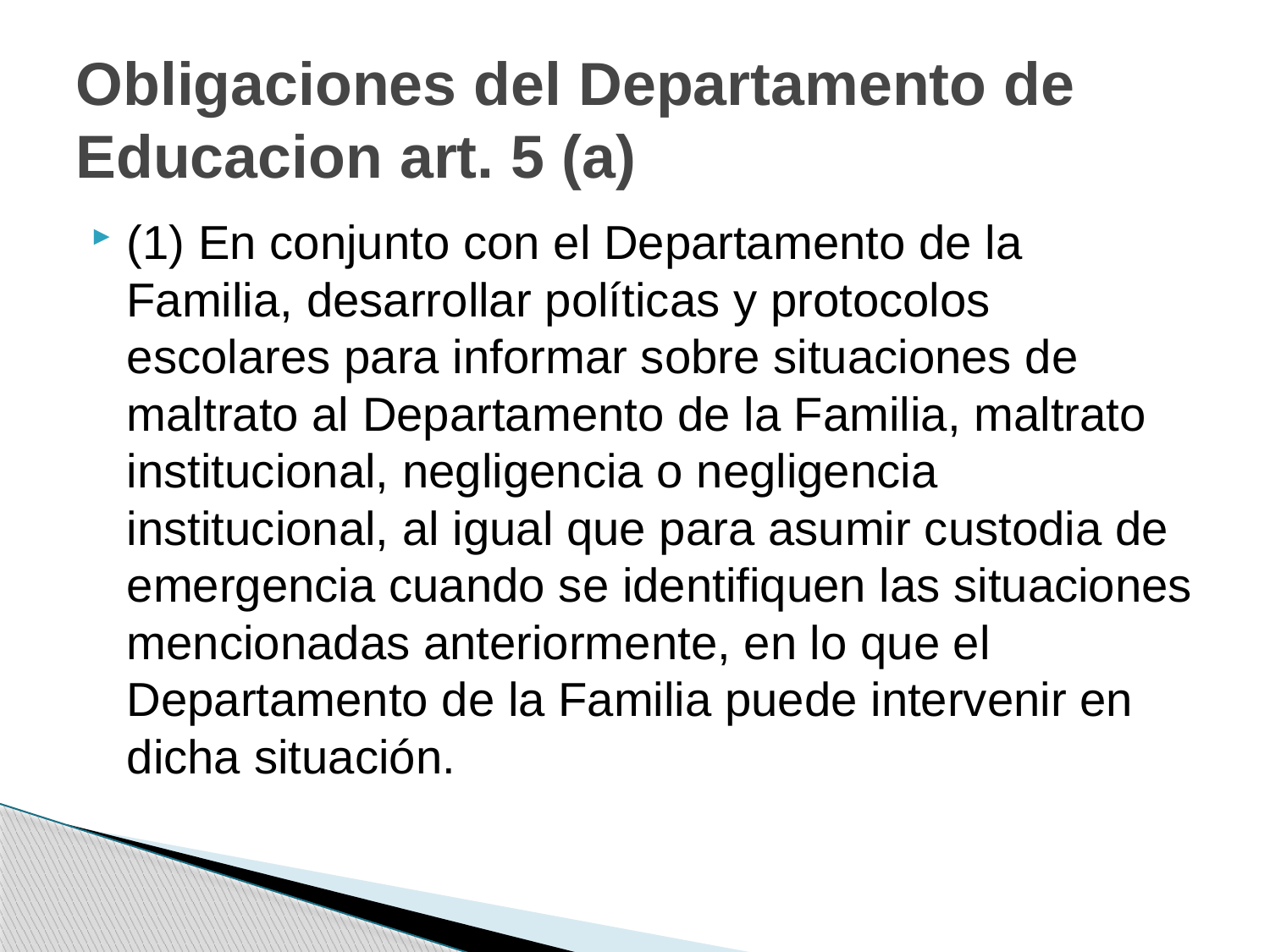

# Obligaciones del Departamento de Educacion art. 5 (a)
(1) En conjunto con el Departamento de la Familia, desarrollar políticas y protocolos escolares para informar sobre situaciones de maltrato al Departamento de la Familia, maltrato institucional, negligencia o negligencia institucional, al igual que para asumir custodia de emergencia cuando se identifiquen las situaciones mencionadas anteriormente, en lo que el Departamento de la Familia puede intervenir en dicha situación.